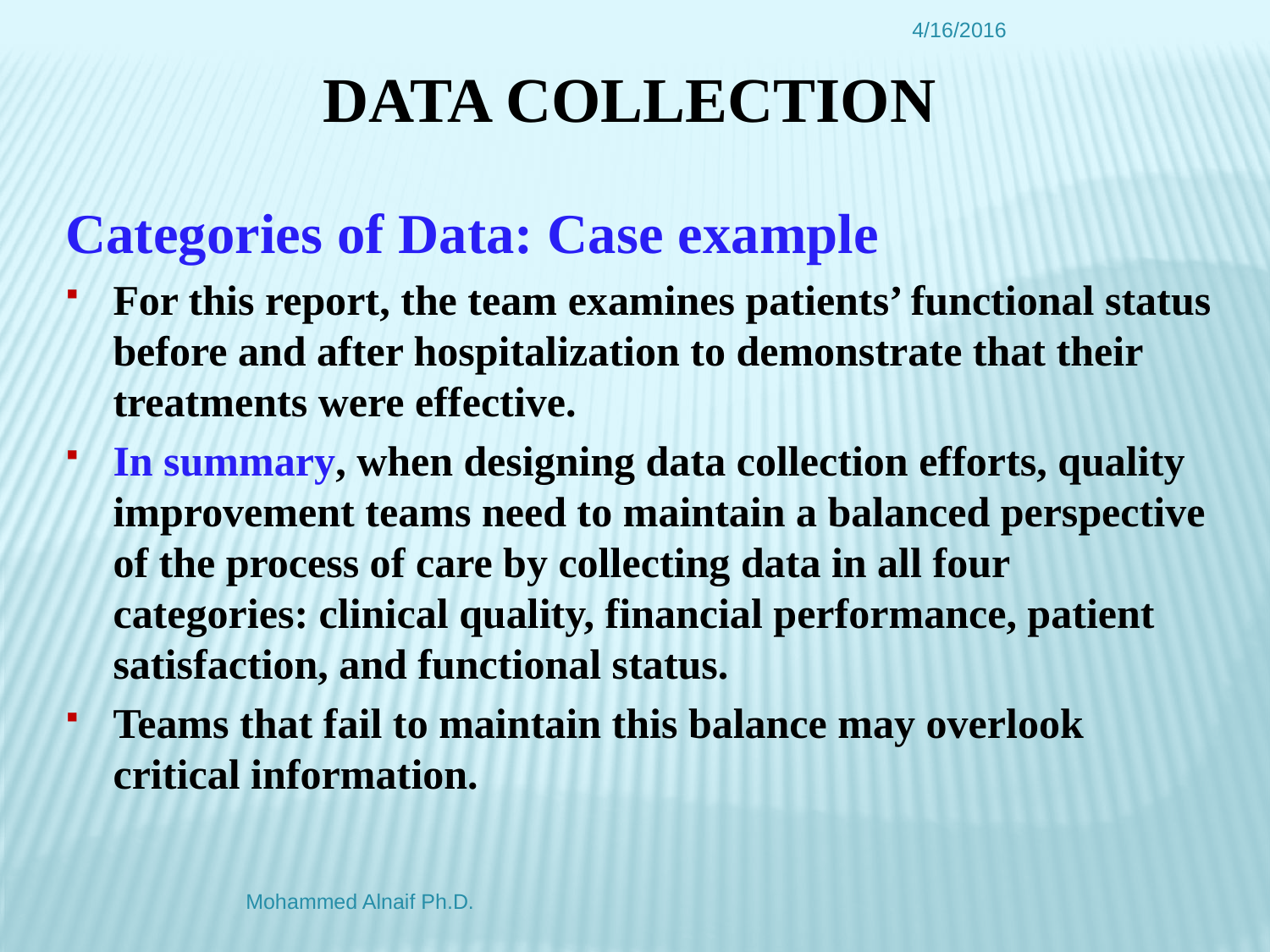

4/16/2016
# Data Collection
Categories of Data: Case example
For this report, the team examines patients’ functional status before and after hospitalization to demonstrate that their treatments were effective.
In summary, when designing data collection efforts, quality improvement teams need to maintain a balanced perspective of the process of care by collecting data in all four categories: clinical quality, financial performance, patient satisfaction, and functional status.
Teams that fail to maintain this balance may overlook critical information.
Mohammed Alnaif Ph.D.
11